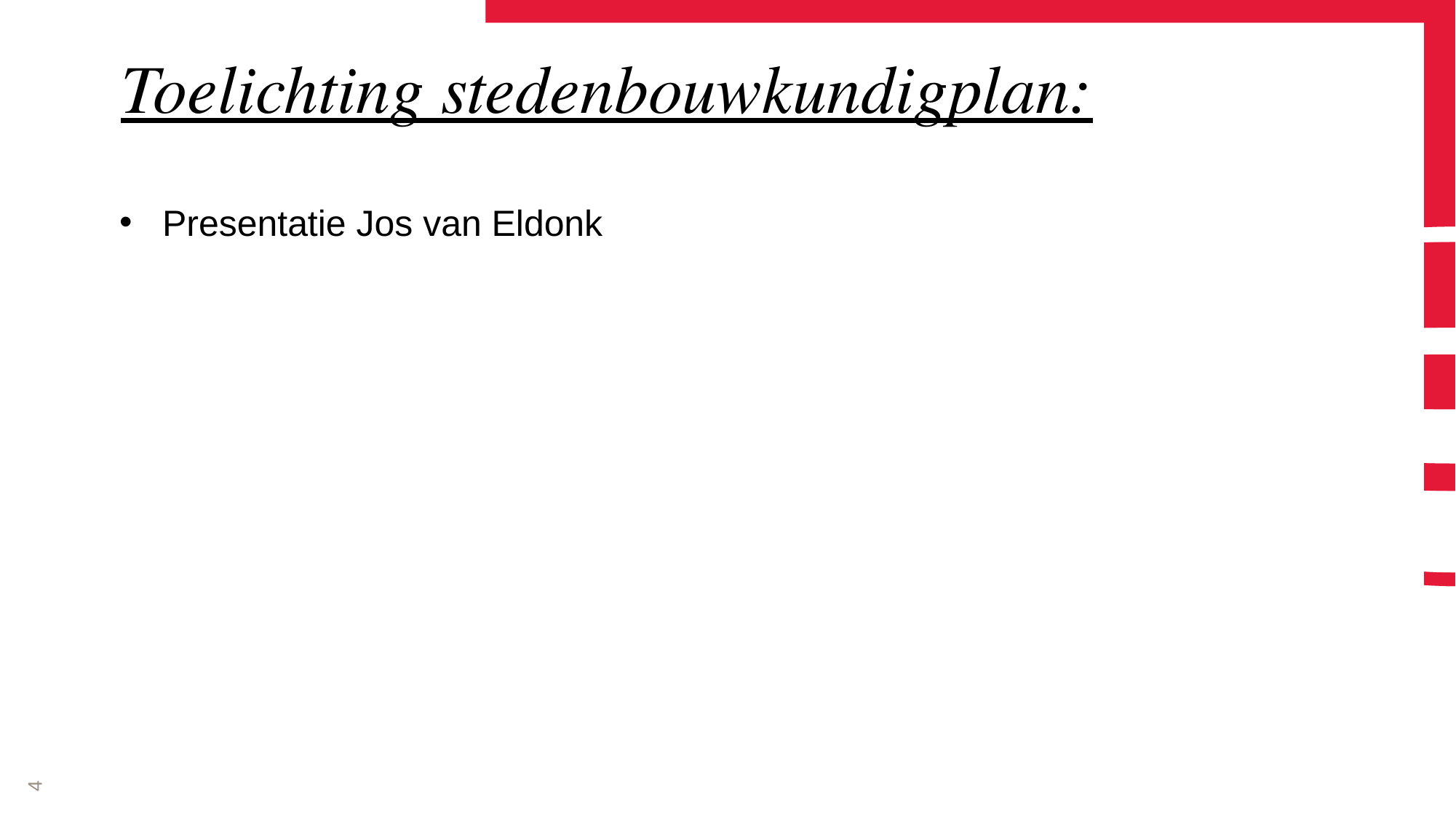

# Toelichting stedenbouwkundigplan:
Presentatie Jos van Eldonk
4